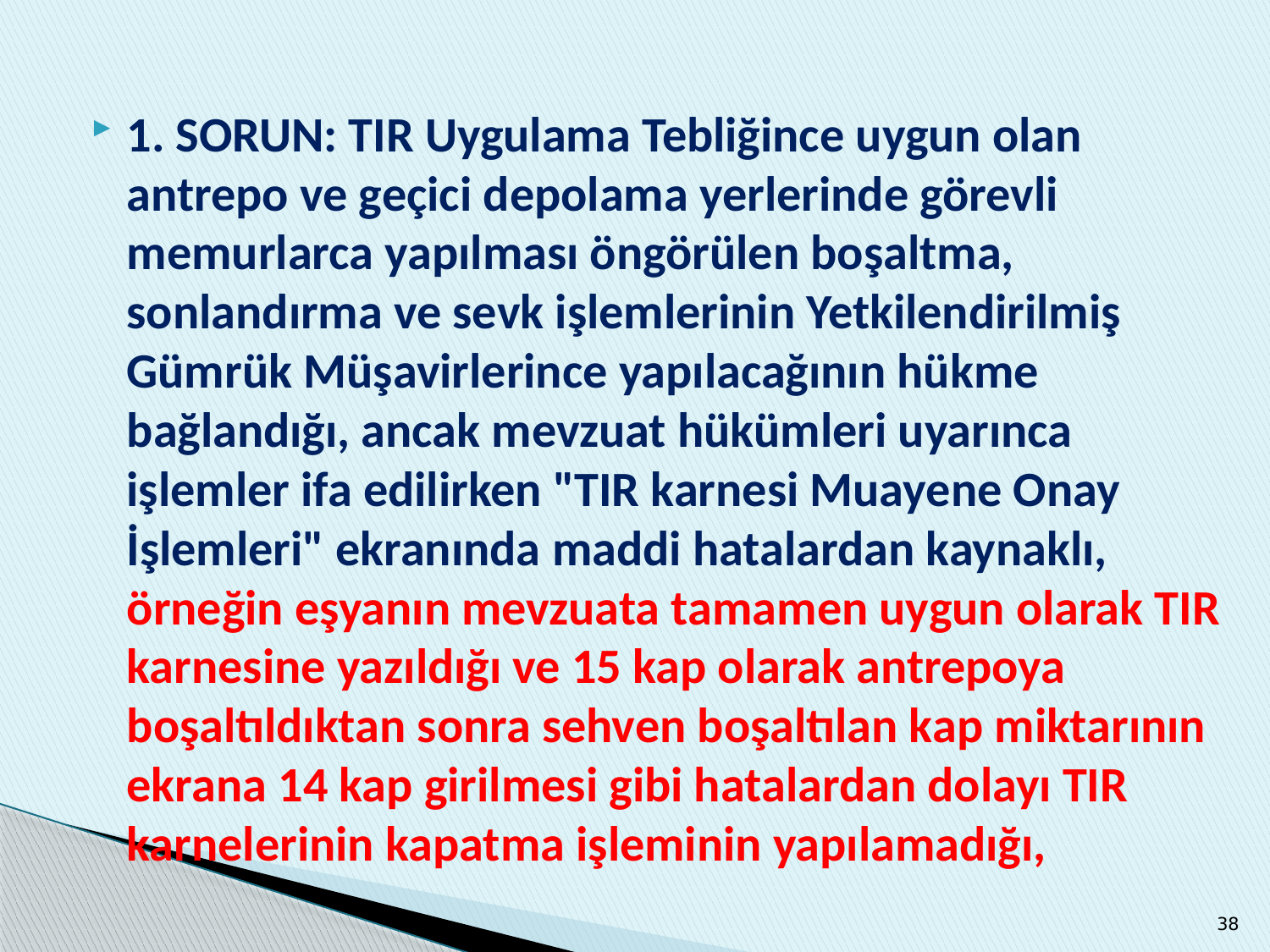

1. SORUN: TIR Uygulama Tebliğince uygun olan antrepo ve geçici depolama yerlerinde görevli memurlarca yapılması öngörülen boşaltma, sonlandırma ve sevk işlemlerinin Yetkilendirilmiş Gümrük Müşavirlerince yapılacağının hükme bağlandığı, ancak mevzuat hükümleri uyarınca işlemler ifa edilirken "TIR karnesi Muayene Onay İşlemleri" ekranında maddi hatalardan kaynaklı, örneğin eşyanın mevzuata tamamen uygun olarak TIR karnesine yazıldığı ve 15 kap olarak antrepoya boşaltıldıktan sonra sehven boşaltılan kap miktarının ekrana 14 kap girilmesi gibi hatalardan dolayı TIR karnelerinin kapatma işleminin yapılamadığı,
38